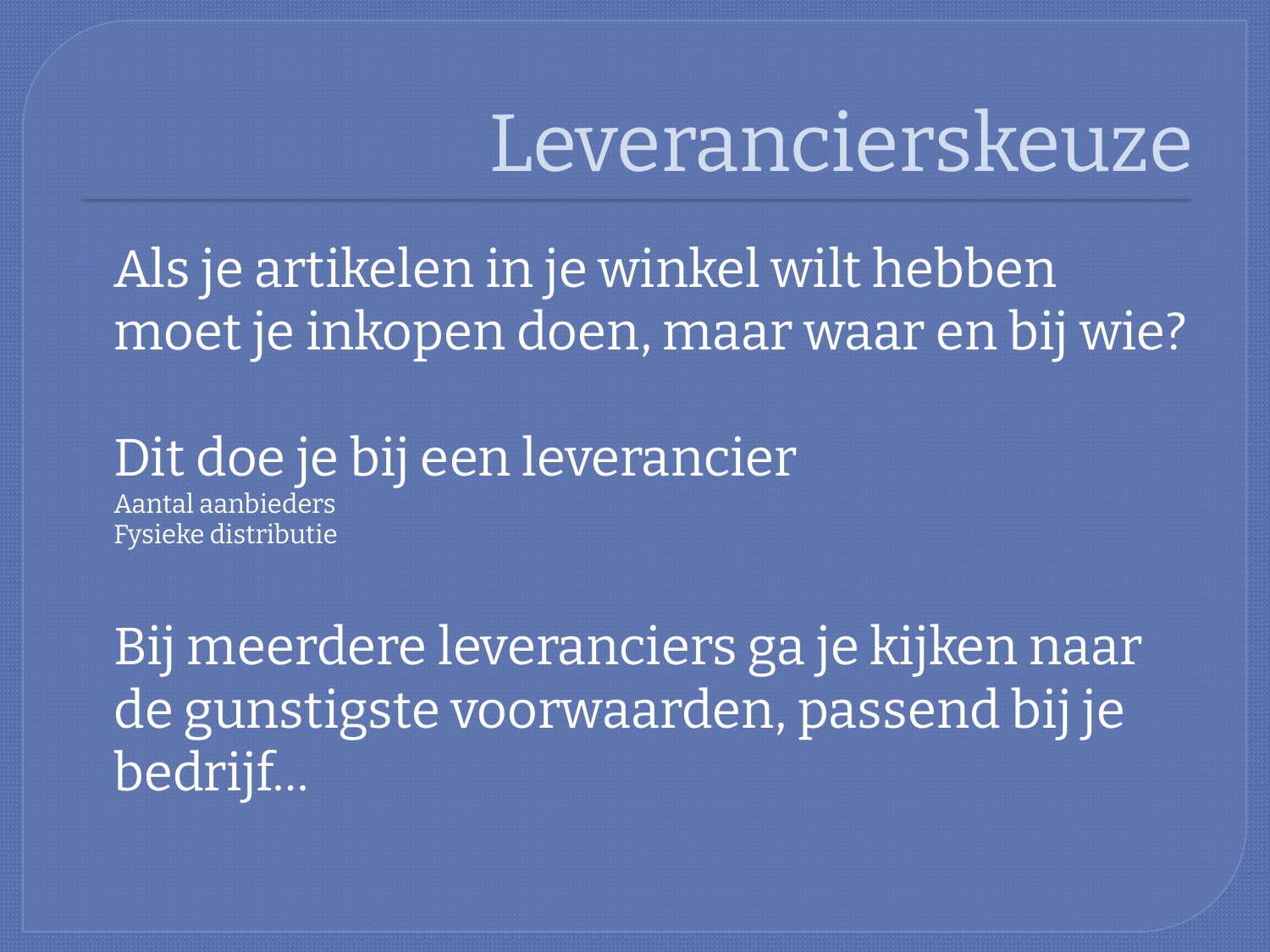

# Leverancierskeuze
Als je artikelen in je winkel wilt hebben moet je inkopen doen, maar waar en bij wie?

Dit doe je bij een leverancier
Aantal aanbieders
Fysieke distributie

Bij meerdere leveranciers ga je kijken naar de gunstigste voorwaarden, passend bij je bedrijf…